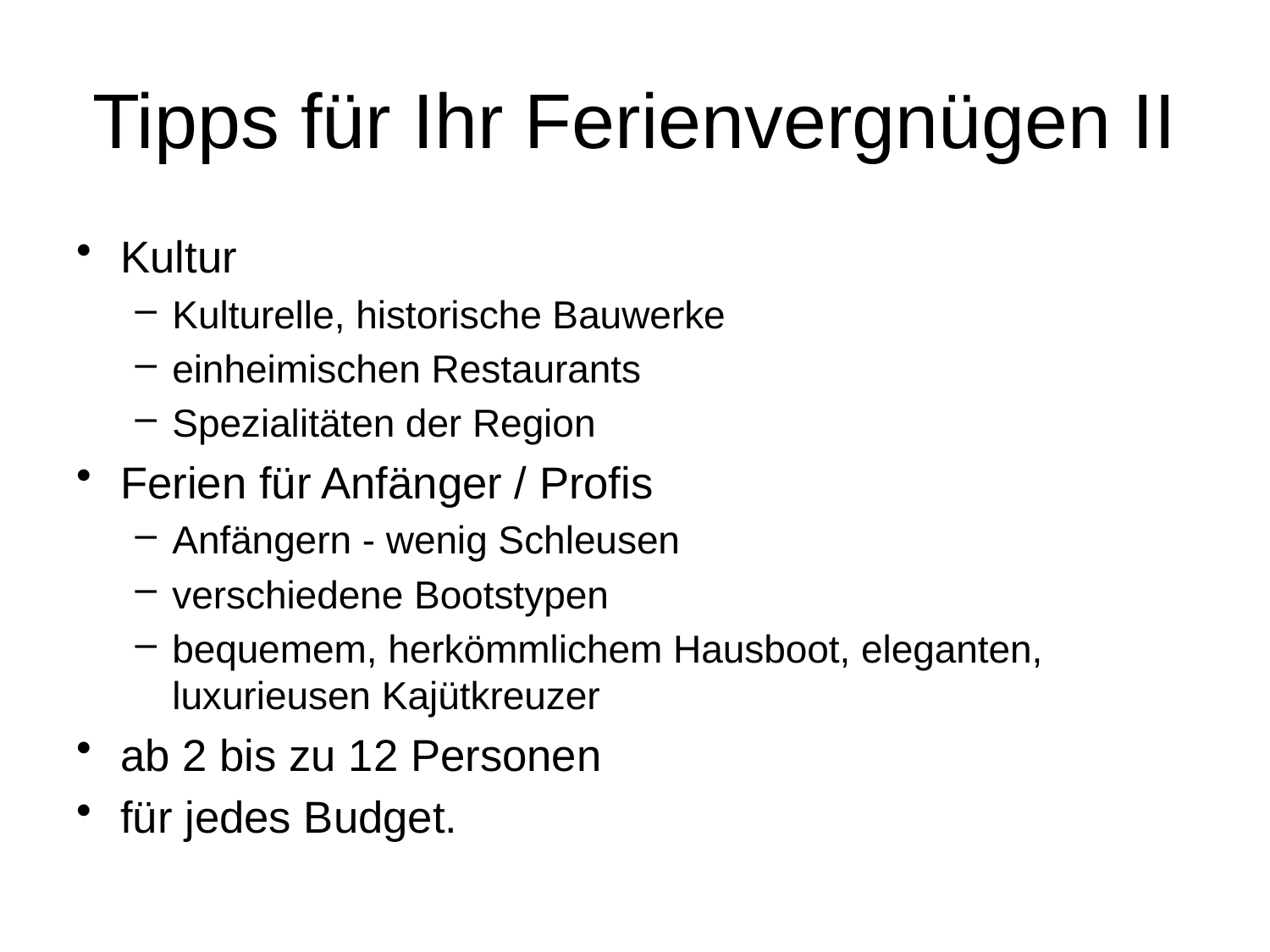

# Tipps für Ihr Ferienvergnügen II
Kultur
Kulturelle, historische Bauwerke
einheimischen Restaurants
Spezialitäten der Region
Ferien für Anfänger / Profis
Anfängern - wenig Schleusen
verschiedene Bootstypen
bequemem, herkömmlichem Hausboot, eleganten, luxurieusen Kajütkreuzer
ab 2 bis zu 12 Personen
für jedes Budget.